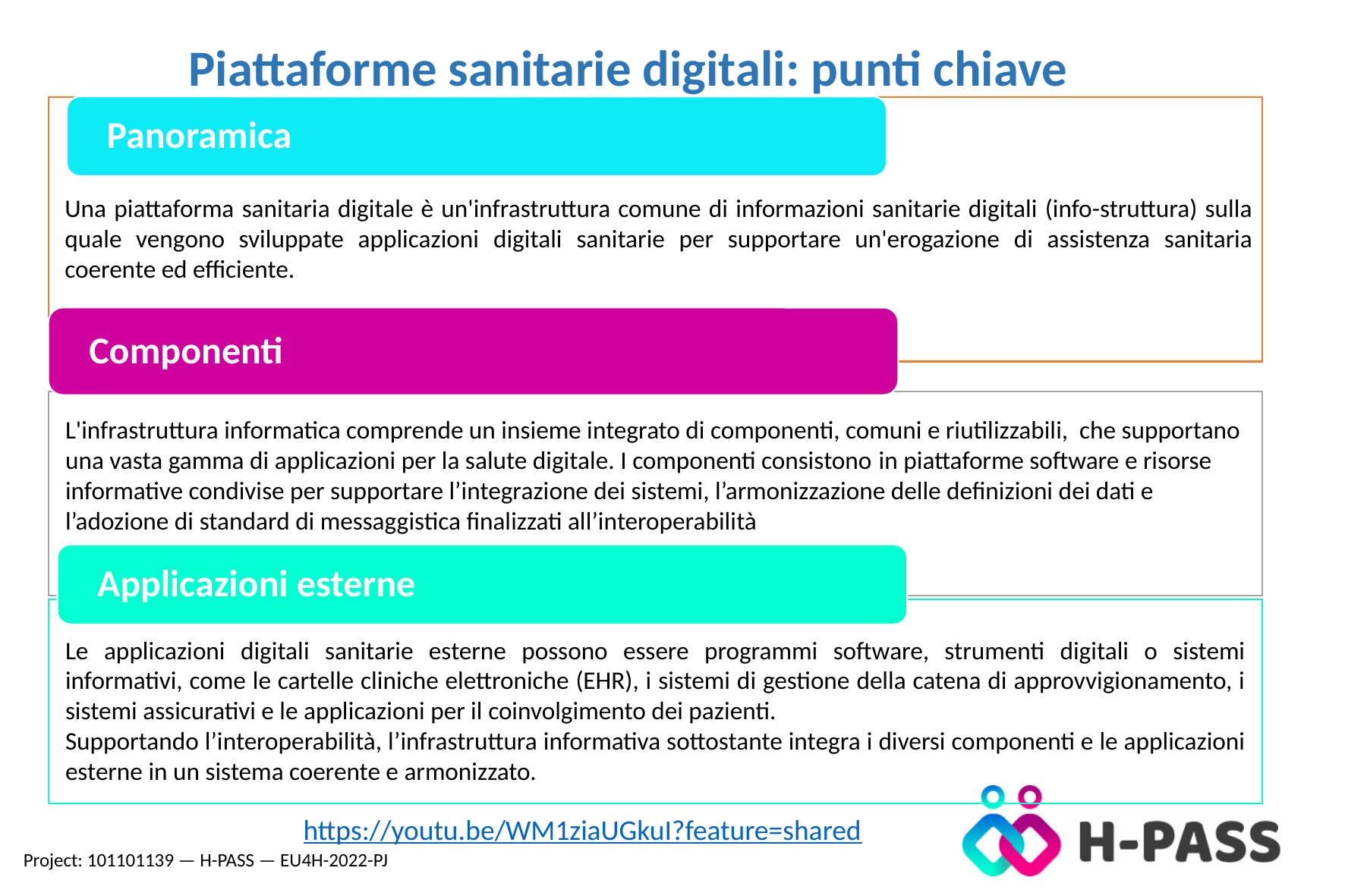

Piattaforme sanitarie digitali: punti chiave
Panoramica
Componenti

Applicazioni esterne
Una piattaforma sanitaria digitale è un'infrastruttura comune di informazioni sanitarie digitali (info-struttura) sulla quale vengono sviluppate applicazioni digitali sanitarie per supportare un'erogazione di assistenza sanitaria coerente ed efficiente.
L'infrastruttura informatica comprende un insieme integrato di componenti, comuni e riutilizzabili,  che supportano una vasta gamma di applicazioni per la salute digitale. I componenti consistono in piattaforme software e risorse informative condivise per supportare l’integrazione dei sistemi, l’armonizzazione delle definizioni dei dati e l’adozione di standard di messaggistica finalizzati all’interoperabilità

Le applicazioni digitali sanitarie esterne possono essere programmi software, strumenti digitali o sistemi informativi, come le cartelle cliniche elettroniche (EHR), i sistemi di gestione della catena di approvvigionamento, i sistemi assicurativi e le applicazioni per il coinvolgimento dei pazienti.
Supportando l’interoperabilità, l’infrastruttura informativa sottostante integra i diversi componenti e le applicazioni esterne in un sistema coerente e armonizzato.

https://youtu.be/WM1ziaUGkuI?feature=shared
Project: 101101139 — H-PASS — EU4H-2022-PJ